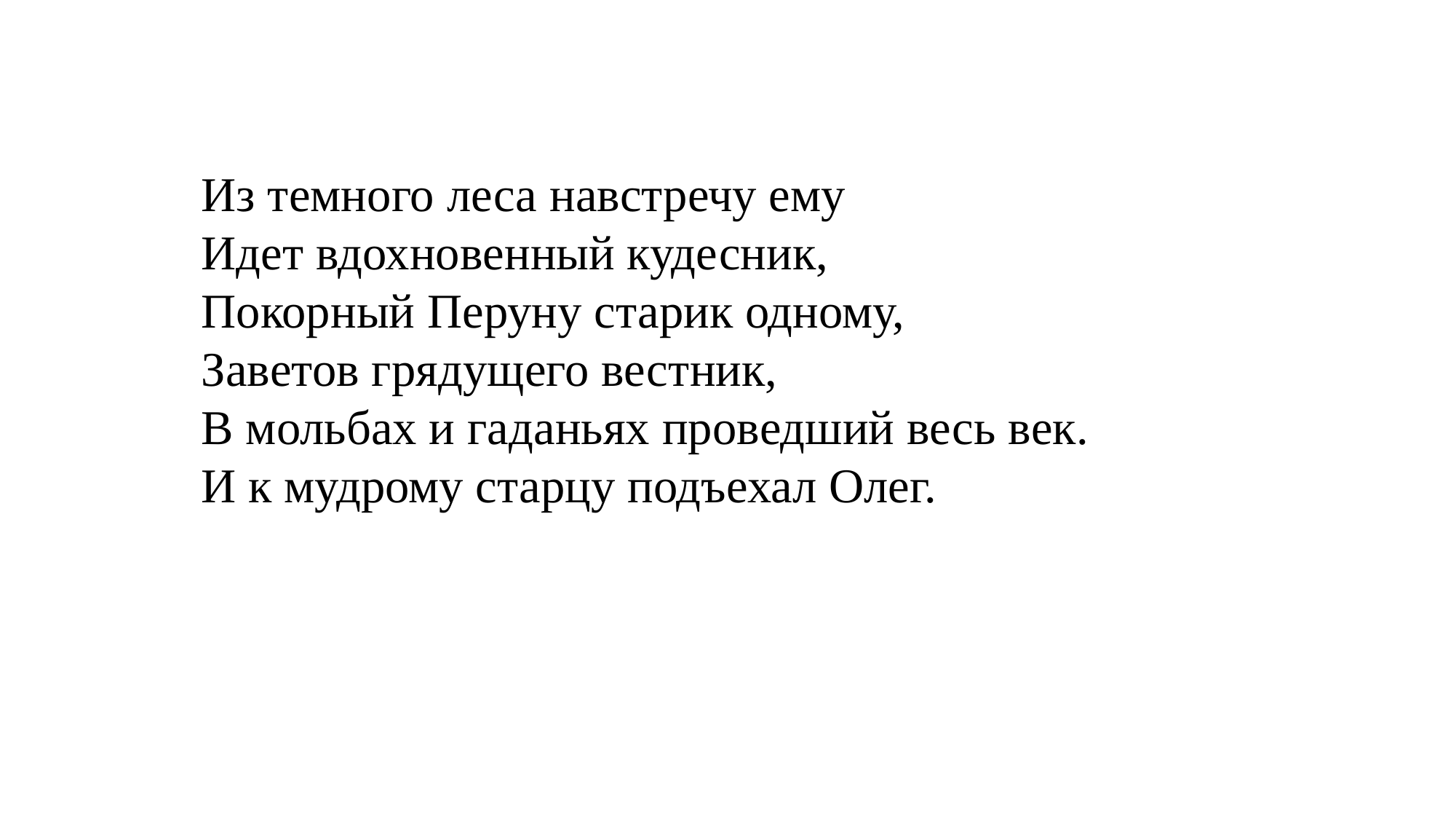

Из темного леса навстречу ему
Идет вдохновенный кудесник,
Покорный Перуну старик одному,
Заветов грядущего вестник,
В мольбах и гаданьях проведший весь век.
И к мудрому старцу подъехал Олег.